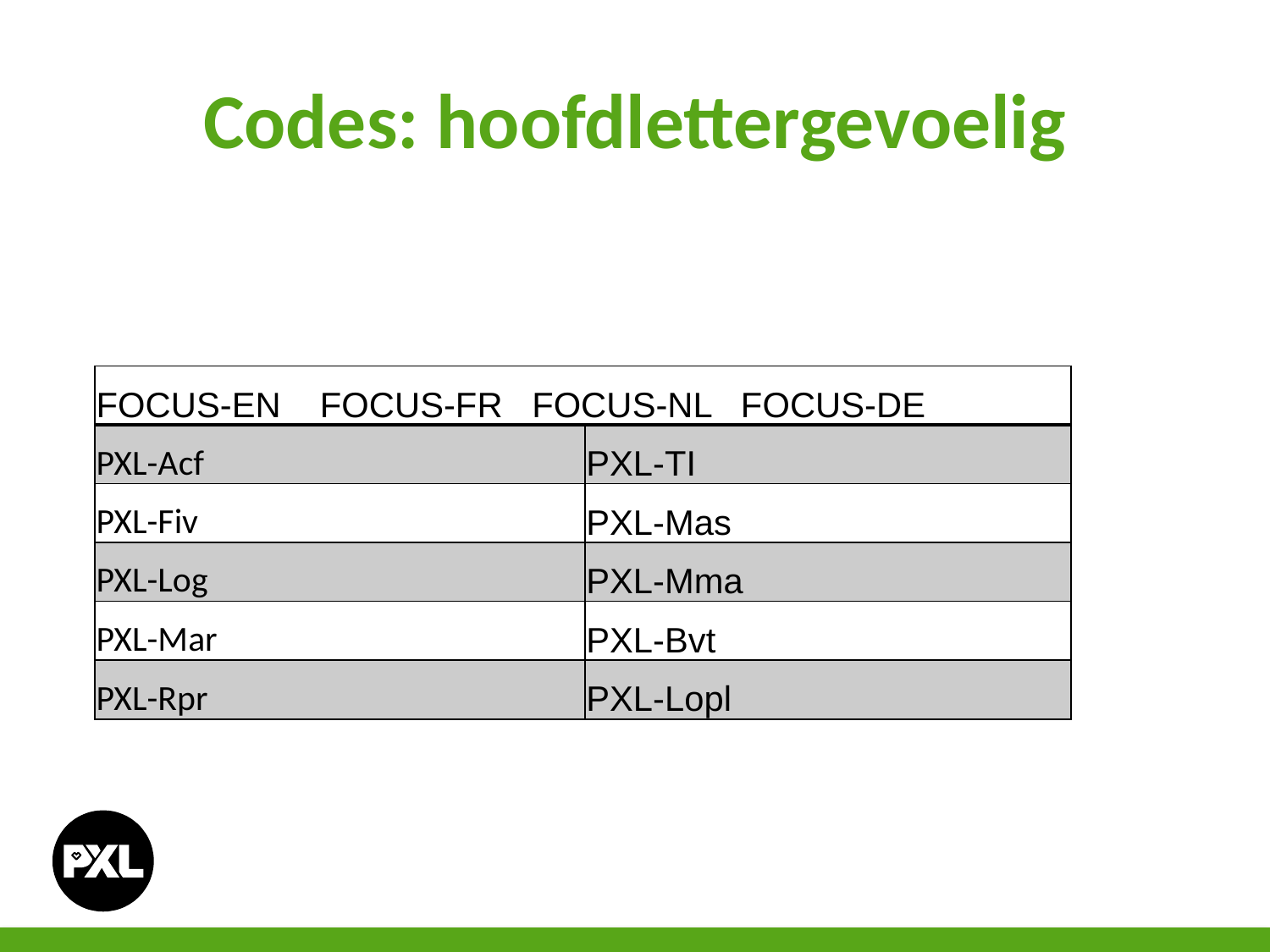

# Codes: hoofdlettergevoelig
| FOCUS-EN FOCUS-FR FOCUS-NL FOCUS-DE |  |
| --- | --- |
| PXL-Acf | PXL-TI |
| PXL-Fiv | PXL-Mas |
| PXL-Log | PXL-Mma |
| PXL-Mar | PXL-Bvt |
| PXL-Rpr | PXL-Lopl |